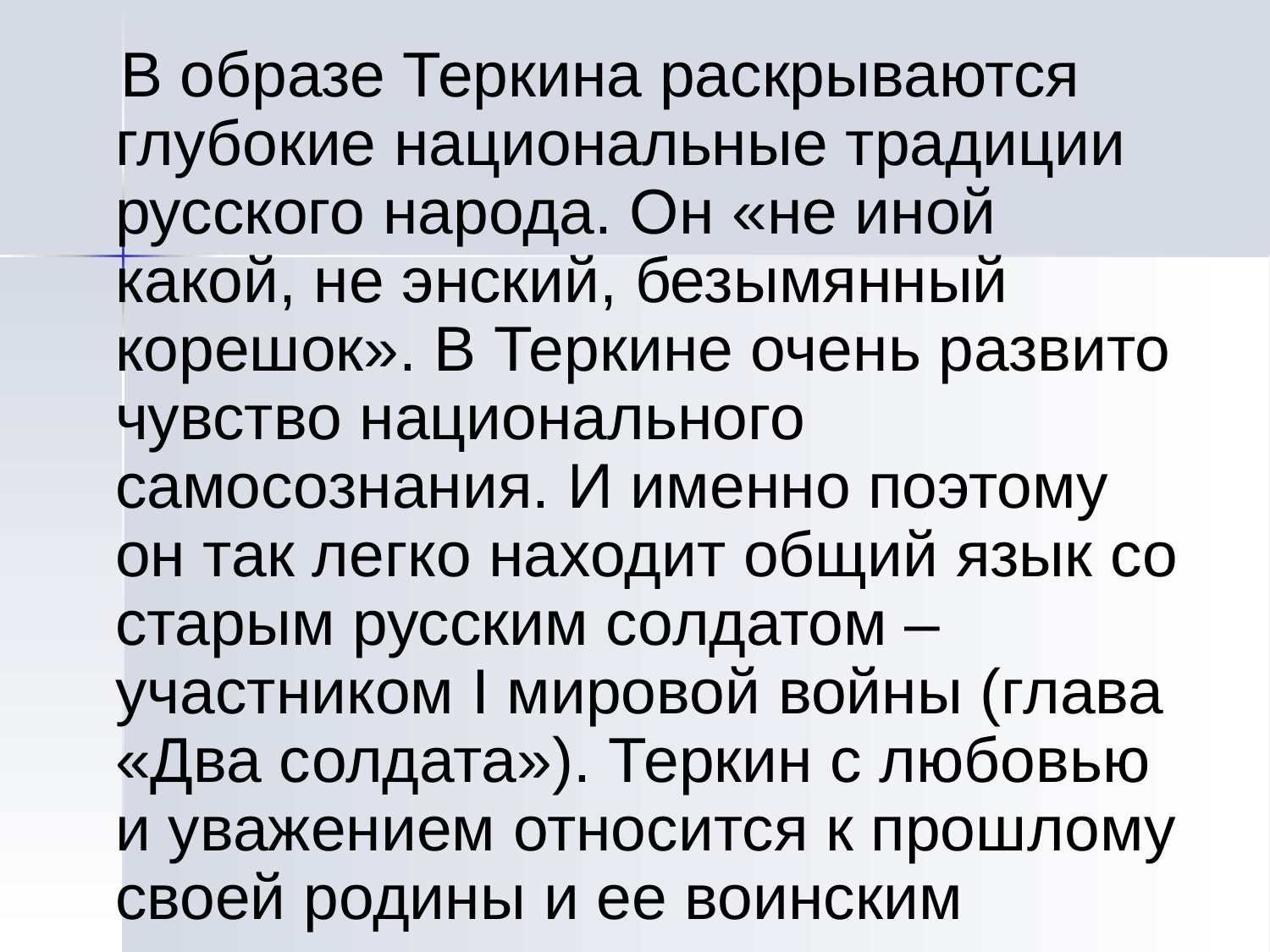

В образе Теркина раскрываются глубокие национальные традиции русского народа. Он «не иной какой, не энский, безымянный корешок». В Теркине очень развито чувство национального самосознания. И именно поэтому он так легко находит общий язык со старым русским солдатом – участником I мировой войны (глава «Два солдата»). Теркин с любовью и уважением относится к прошлому своей родины и ее воинским традициям.